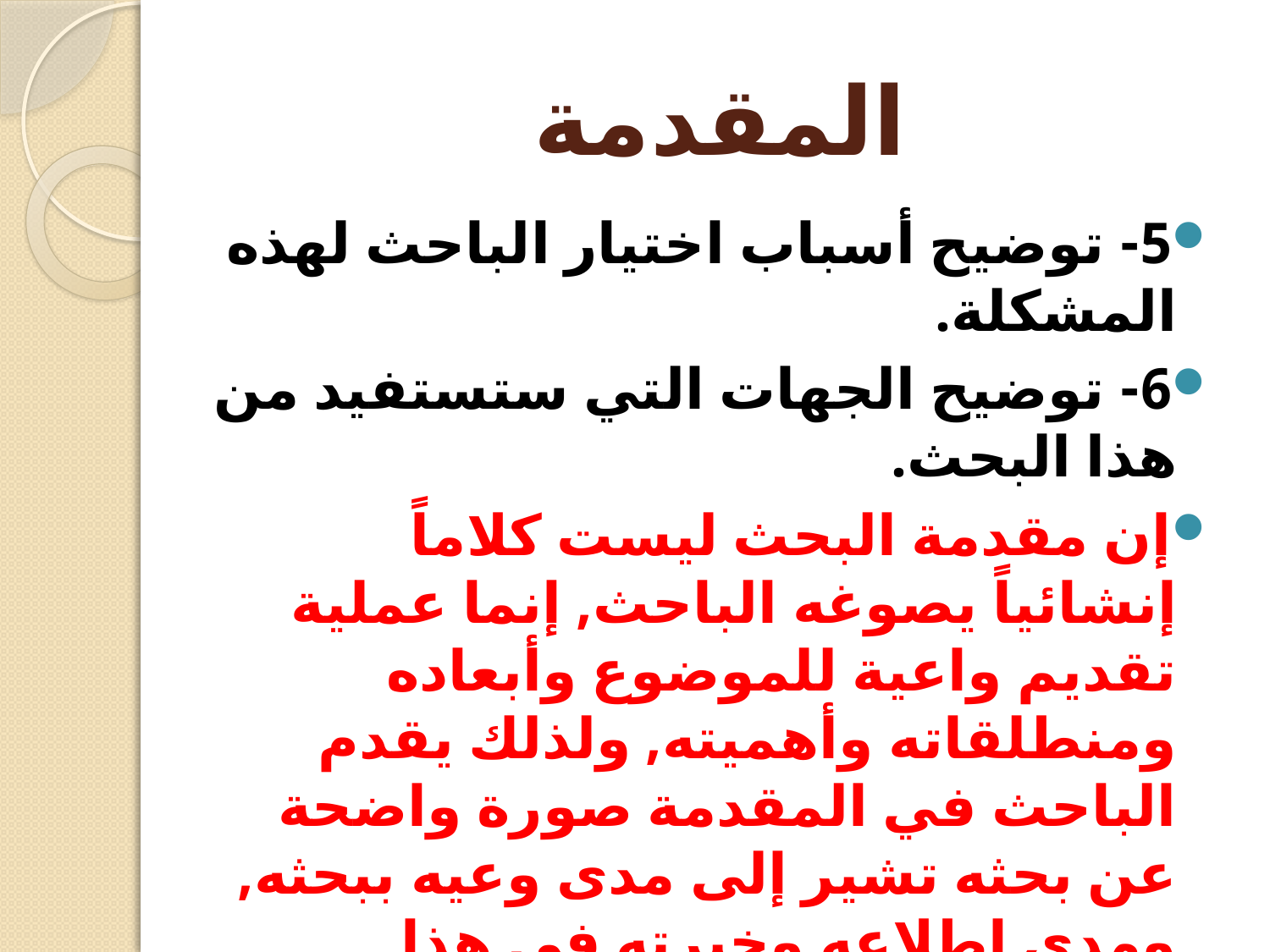

# المقدمة
5- توضيح أسباب اختيار الباحث لهذه المشكلة.
6- توضيح الجهات التي ستستفيد من هذا البحث.
إن مقدمة البحث ليست كلاماً إنشائياً يصوغه الباحث, إنما عملية تقديم واعية للموضوع وأبعاده ومنطلقاته وأهميته, ولذلك يقدم الباحث في المقدمة صورة واضحة عن بحثه تشير إلى مدى وعيه ببحثه, ومدى إطلاعه وخبرته في هذا المجال.